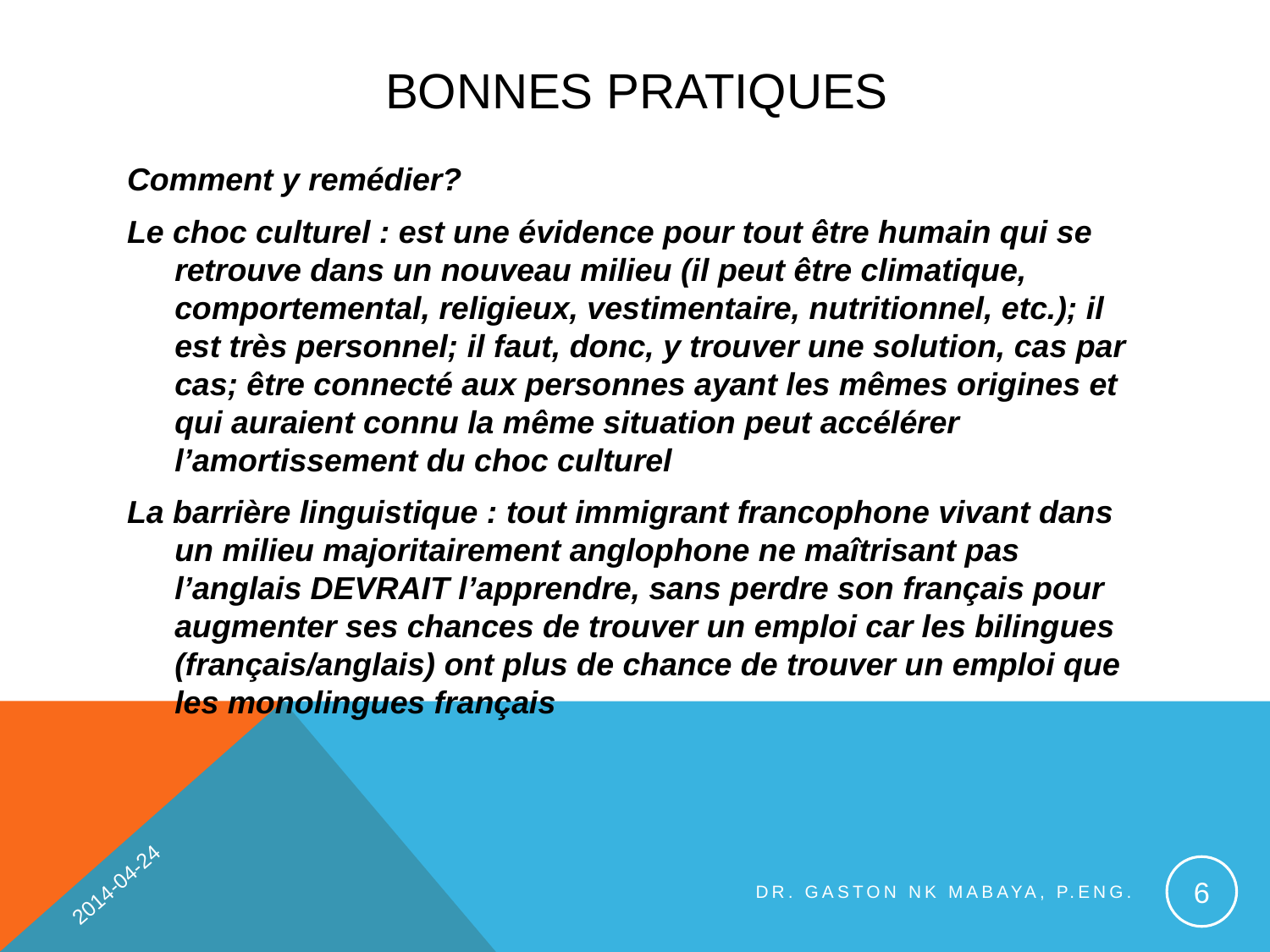

# Bonnes pratiques
Comment y remédier?
Le choc culturel : est une évidence pour tout être humain qui se retrouve dans un nouveau milieu (il peut être climatique, comportemental, religieux, vestimentaire, nutritionnel, etc.); il est très personnel; il faut, donc, y trouver une solution, cas par cas; être connecté aux personnes ayant les mêmes origines et qui auraient connu la même situation peut accélérer l’amortissement du choc culturel
La barrière linguistique : tout immigrant francophone vivant dans un milieu majoritairement anglophone ne maîtrisant pas l’anglais DEVRAIT l’apprendre, sans perdre son français pour augmenter ses chances de trouver un emploi car les bilingues (français/anglais) ont plus de chance de trouver un emploi que les monolingues français

2014-04-24
6
Dr. Gaston NK Mabaya, P.Eng.